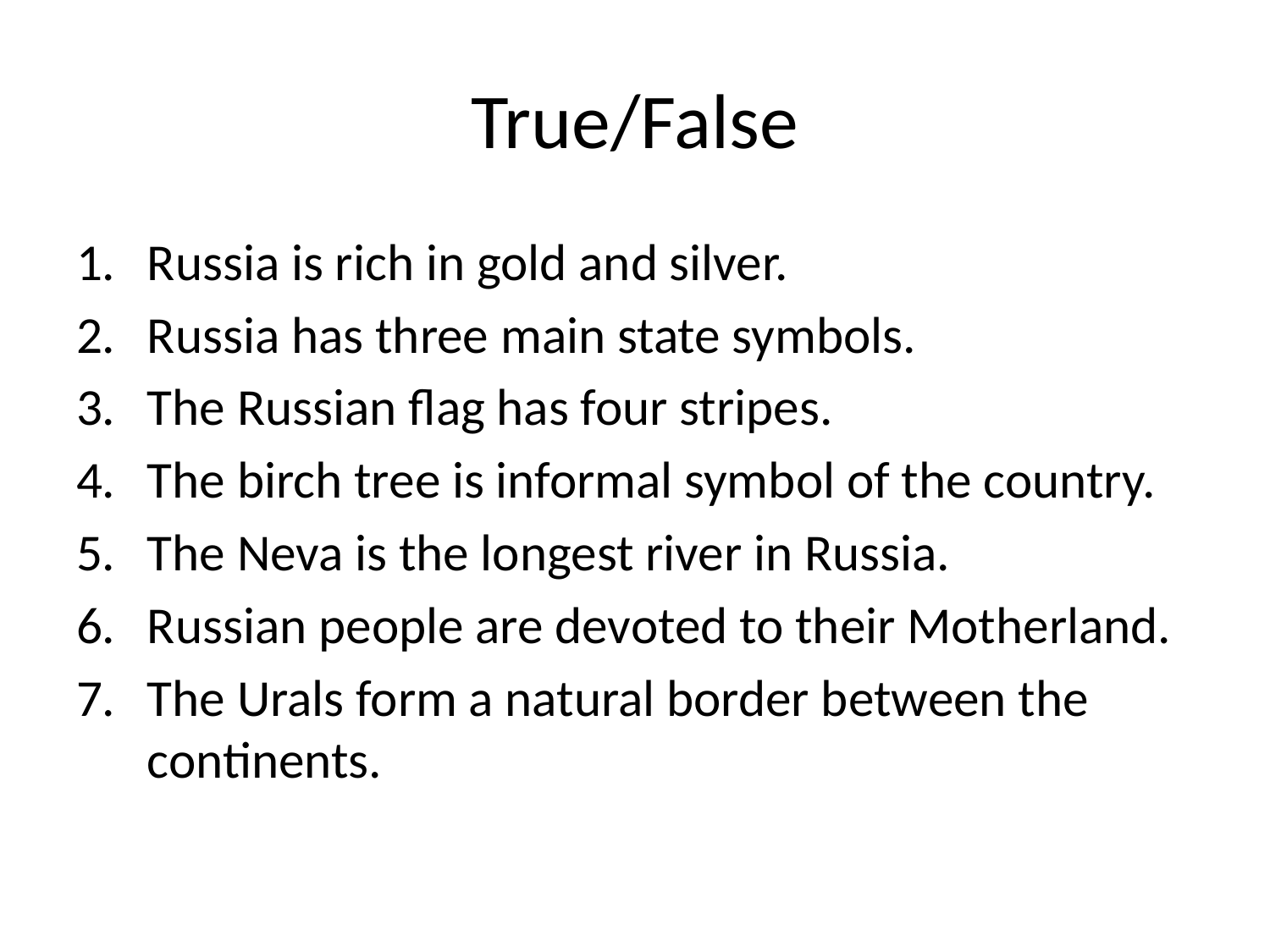

# True/False
Russia is rich in gold and silver.
Russia has three main state symbols.
The Russian flag has four stripes.
The birch tree is informal symbol of the country.
The Neva is the longest river in Russia.
Russian people are devoted to their Motherland.
The Urals form a natural border between the continents.